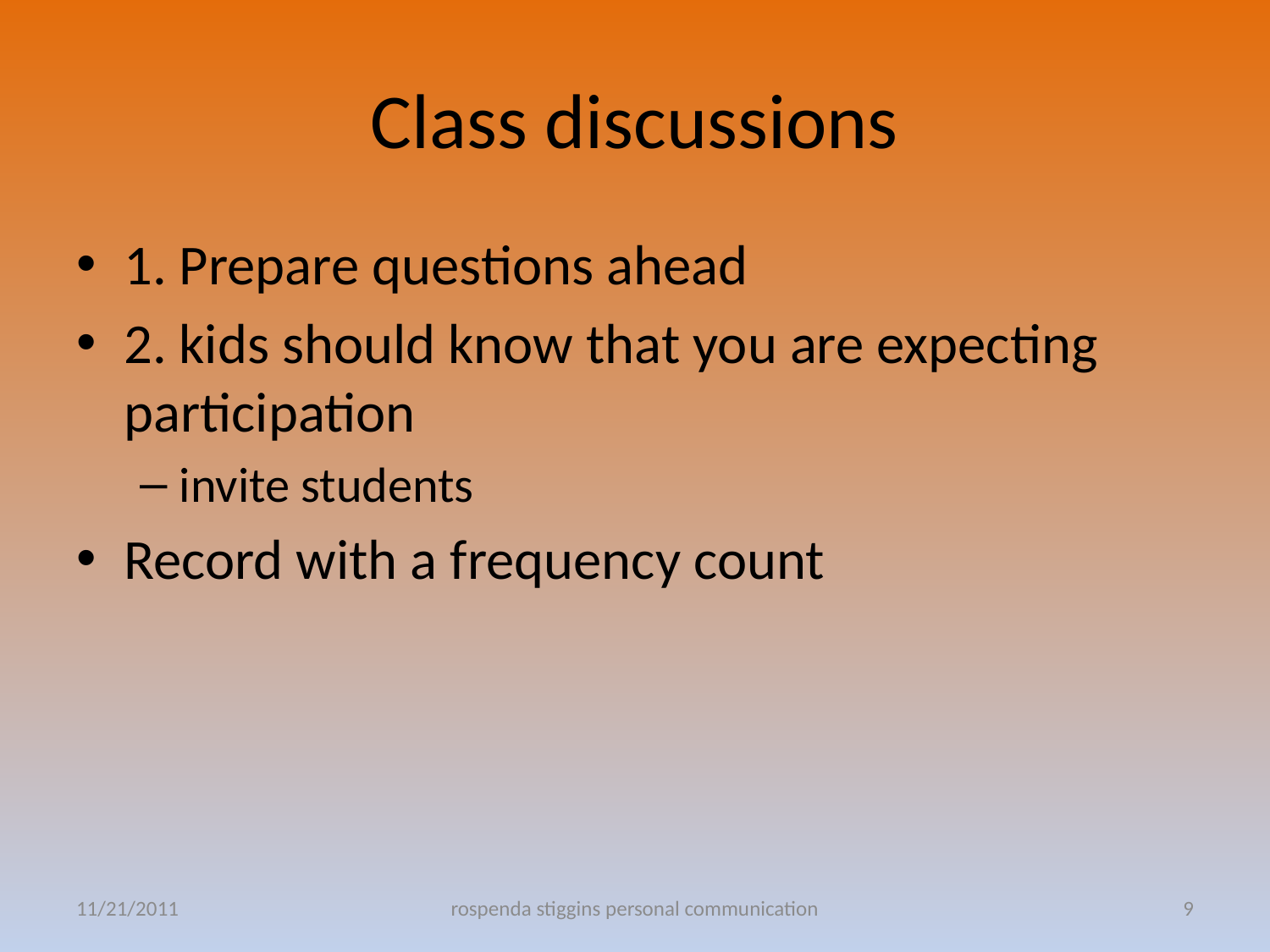

# Class discussions
1. Prepare questions ahead
2. kids should know that you are expecting participation
invite students
Record with a frequency count
11/21/2011
rospenda stiggins personal communication
9